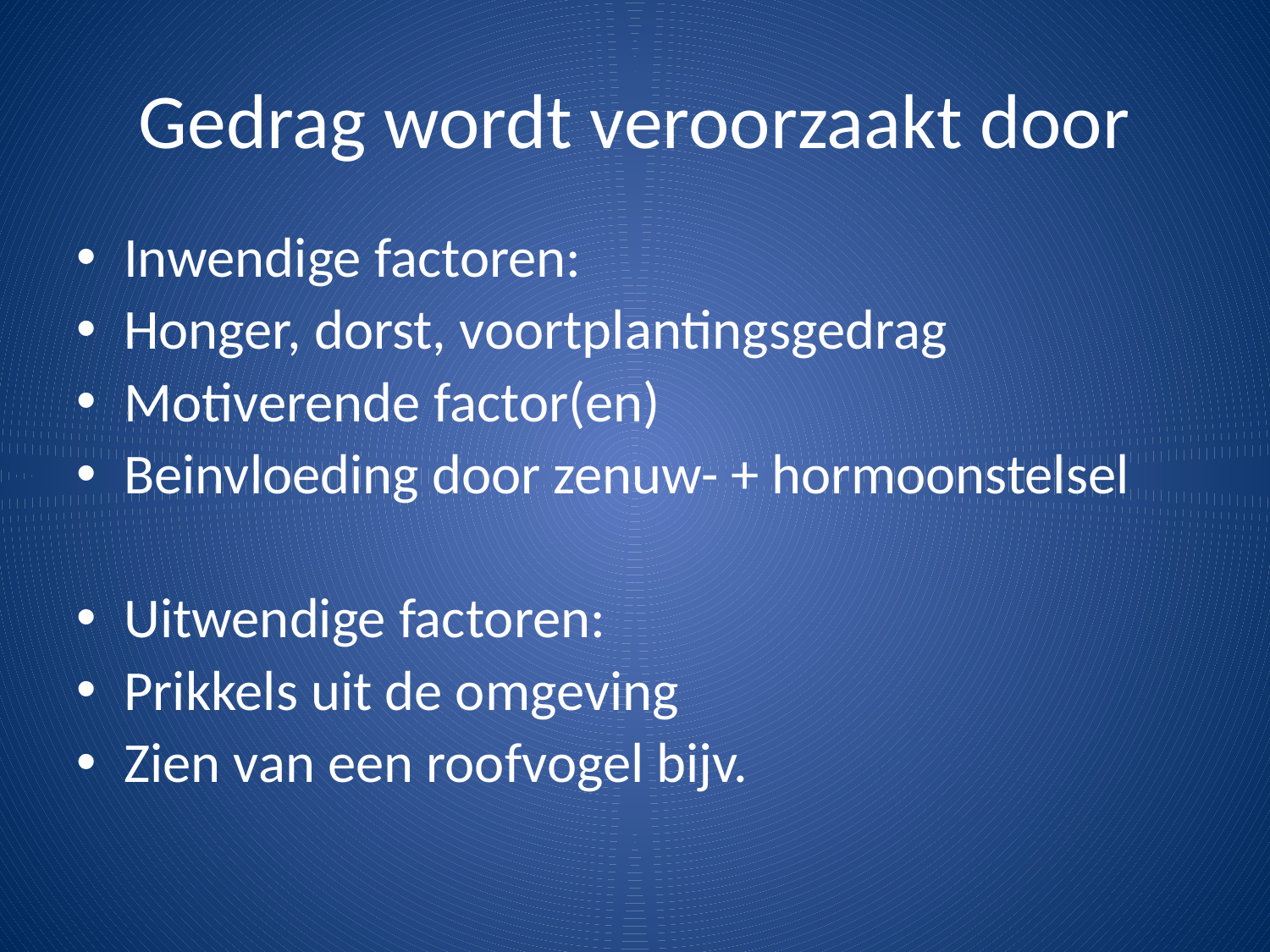

# Gedrag wordt veroorzaakt door
Inwendige factoren:
Honger, dorst, voortplantingsgedrag
Motiverende factor(en)
Beinvloeding door zenuw- + hormoonstelsel

Uitwendige factoren:
Prikkels uit de omgeving
Zien van een roofvogel bijv.